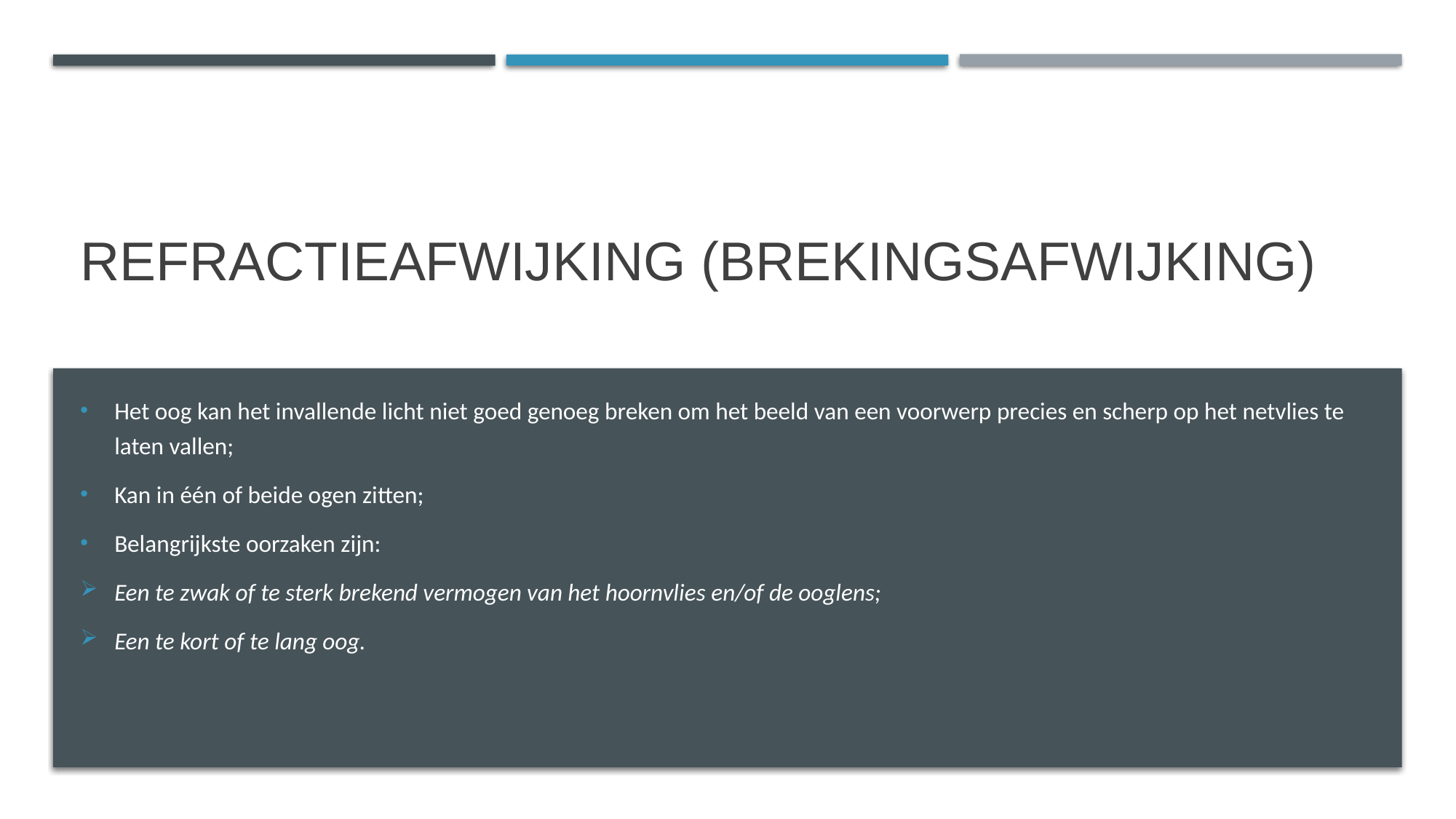

# Refractieafwijking (Brekingsafwijking)
Het oog kan het invallende licht niet goed genoeg breken om het beeld van een voorwerp precies en scherp op het netvlies te laten vallen;
Kan in één of beide ogen zitten;
Belangrijkste oorzaken zijn:
Een te zwak of te sterk brekend vermogen van het hoornvlies en/of de ooglens;
Een te kort of te lang oog.